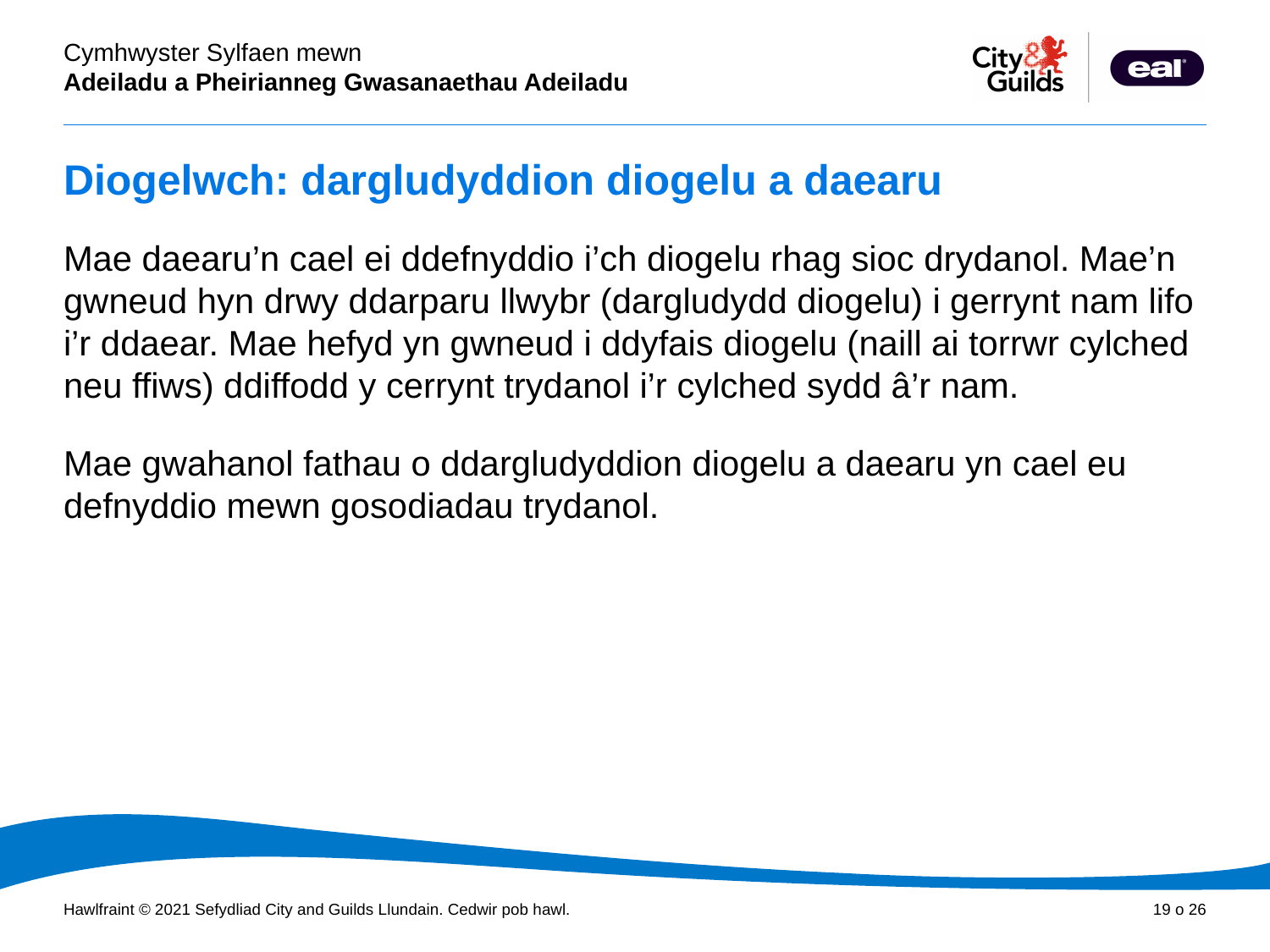

# Diogelwch: dargludyddion diogelu a daearu
Mae daearu’n cael ei ddefnyddio i’ch diogelu rhag sioc drydanol. Mae’n gwneud hyn drwy ddarparu llwybr (dargludydd diogelu) i gerrynt nam lifo i’r ddaear. Mae hefyd yn gwneud i ddyfais diogelu (naill ai torrwr cylched neu ffiws) ddiffodd y cerrynt trydanol i’r cylched sydd â’r nam.
Mae gwahanol fathau o ddargludyddion diogelu a daearu yn cael eu defnyddio mewn gosodiadau trydanol.